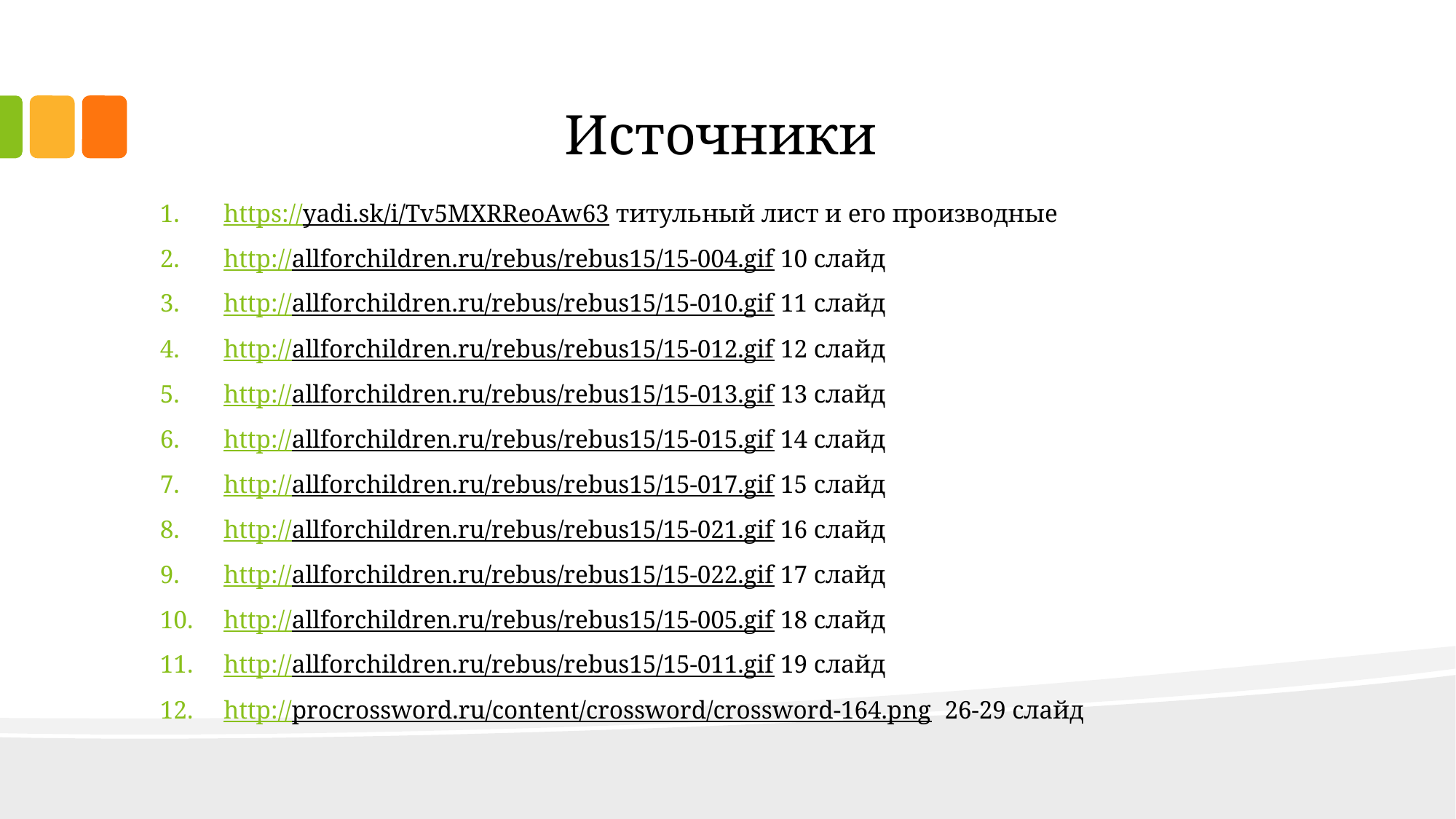

# Источники
https://yadi.sk/i/Tv5MXRReoAw63 титульный лист и его производные
http://allforchildren.ru/rebus/rebus15/15-004.gif 10 слайд
http://allforchildren.ru/rebus/rebus15/15-010.gif 11 слайд
http://allforchildren.ru/rebus/rebus15/15-012.gif 12 слайд
http://allforchildren.ru/rebus/rebus15/15-013.gif 13 слайд
http://allforchildren.ru/rebus/rebus15/15-015.gif 14 слайд
http://allforchildren.ru/rebus/rebus15/15-017.gif 15 слайд
http://allforchildren.ru/rebus/rebus15/15-021.gif 16 слайд
http://allforchildren.ru/rebus/rebus15/15-022.gif 17 слайд
http://allforchildren.ru/rebus/rebus15/15-005.gif 18 слайд
http://allforchildren.ru/rebus/rebus15/15-011.gif 19 слайд
http://procrossword.ru/content/crossword/crossword-164.png  26-29 слайд